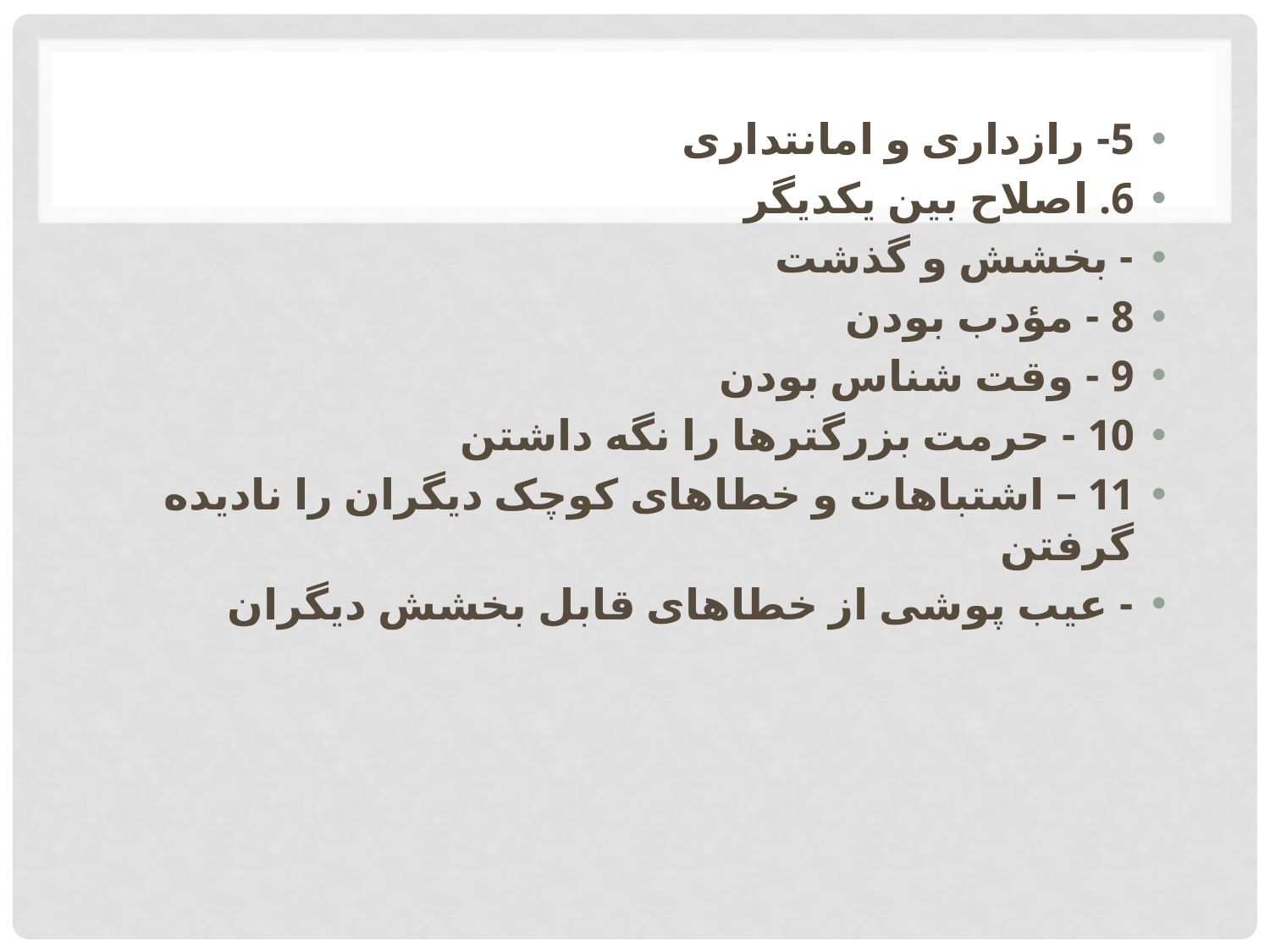

5- رازدارى و امانتدارى
6. اصلاح بين يكديگر
- بخشش و گذشت
8 - مؤدب بودن
9 - وقت شناس بودن
10 - حرمت بزرگترها را نگه داشتن
11 – اشتباهات و خطاهای کوچک دیگران را نادیده گرفتن
- عیب پوشی از خطاهای قابل بخشش دیگران